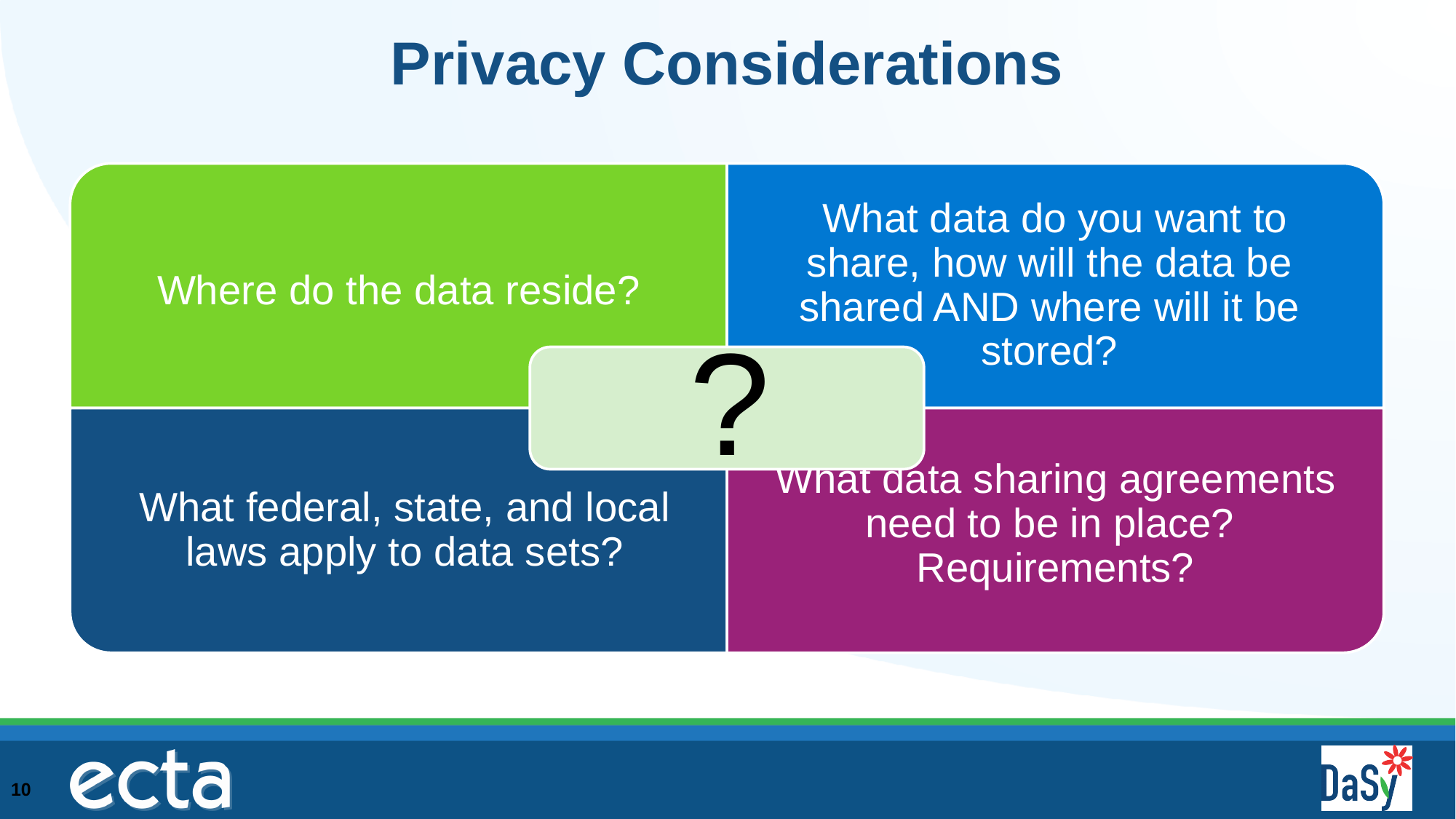

# Privacy Considerations
Where do the data reside?
 What data do you want to share, how will the data be shared AND where will it be stored?
What federal, state, and local laws apply to data sets?
What data sharing agreements need to be in place?  Requirements?
?
10